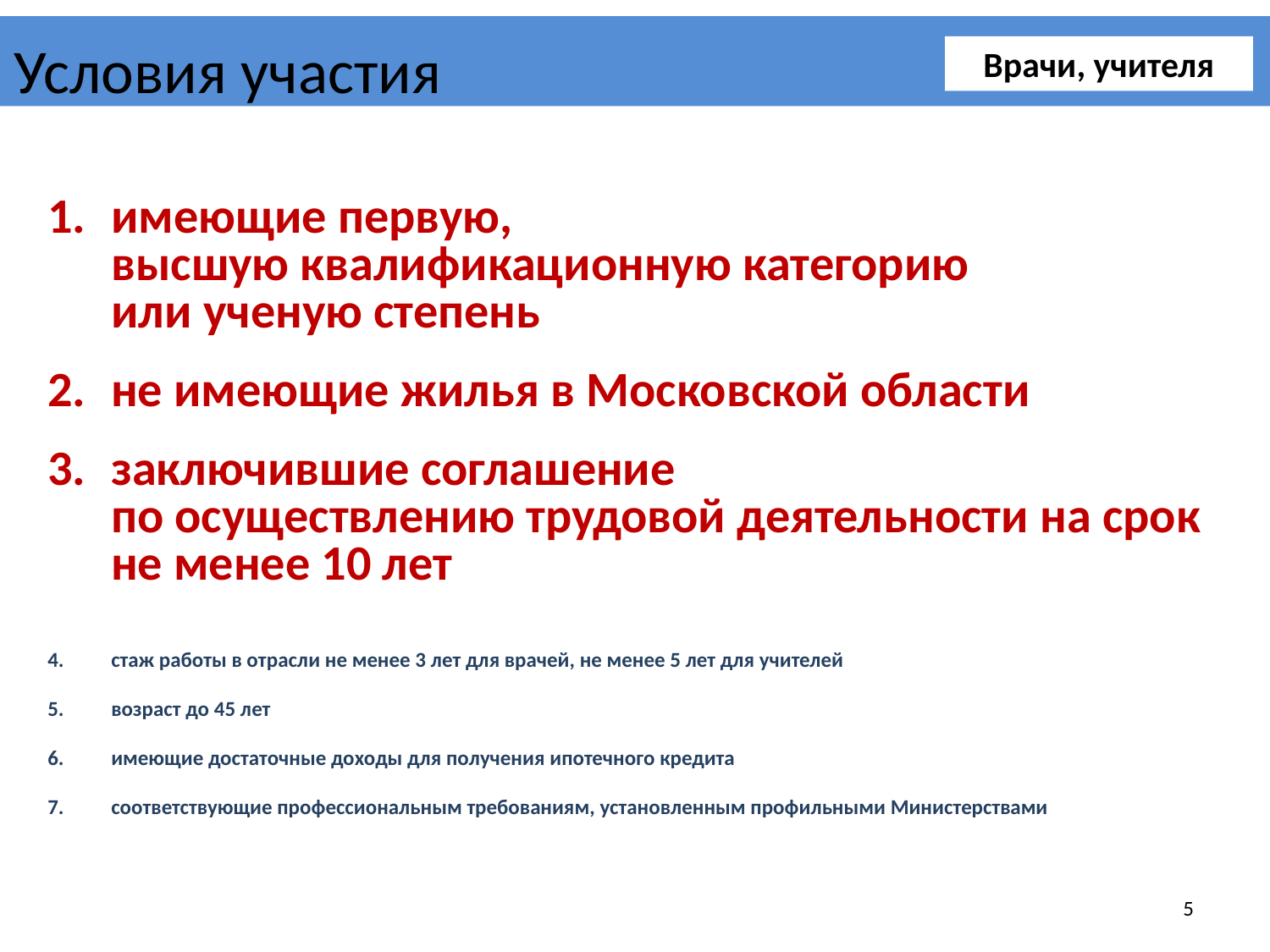

# Условия участия
Врачи, учителя

имеющие первую,
высшую квалификационную категорию
или ученую степень
не имеющие жилья в Московской области
заключившие соглашение
по осуществлению трудовой деятельности на срок не менее 10 лет

стаж работы в отрасли не менее 3 лет для врачей, не менее 5 лет для учителей

возраст до 45 лет

имеющие достаточные доходы для получения ипотечного кредита

соответствующие профессиональным требованиям, установленным профильными Министерствами
5